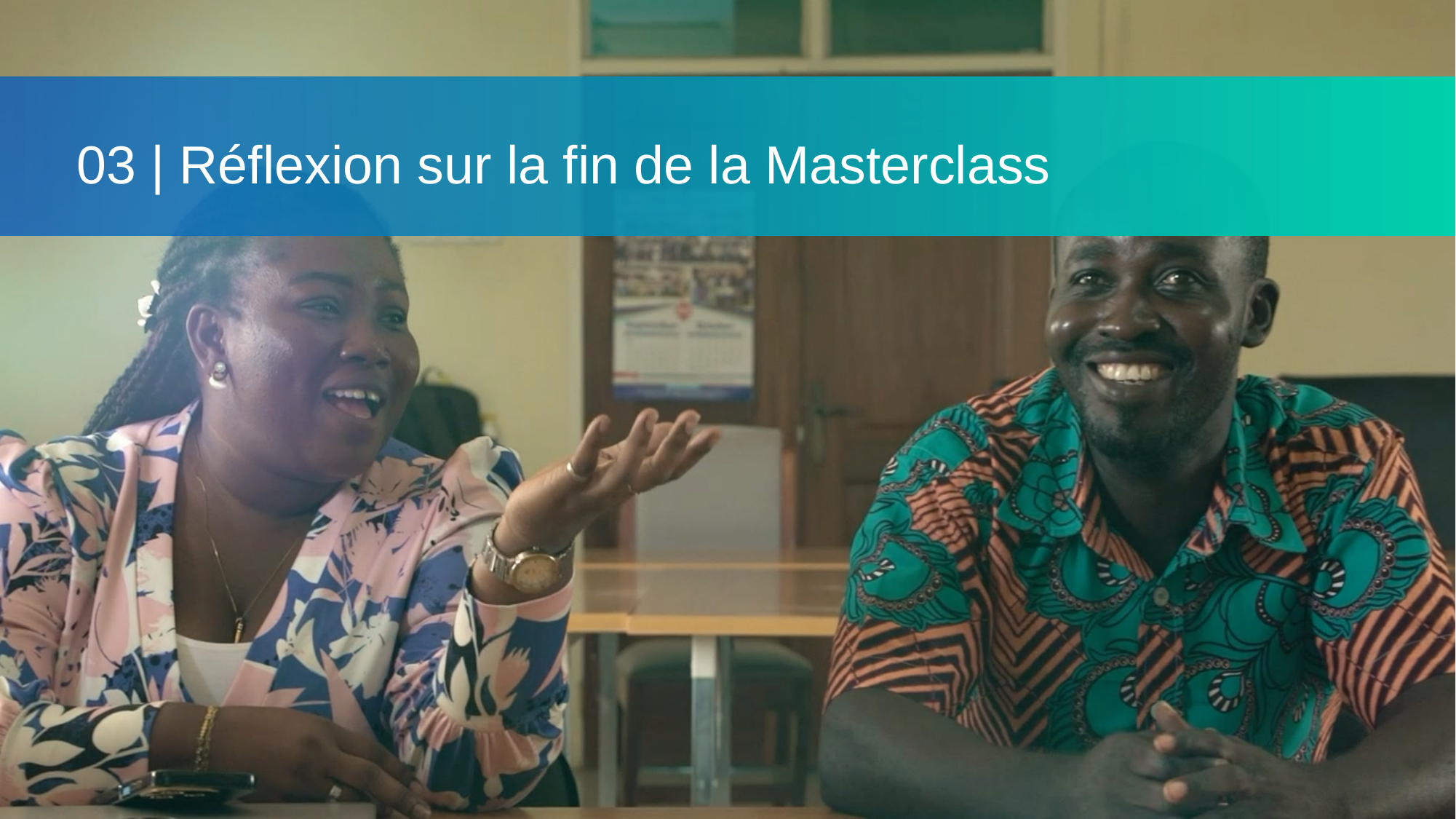

03 | Réflexion sur la fin de la Masterclass